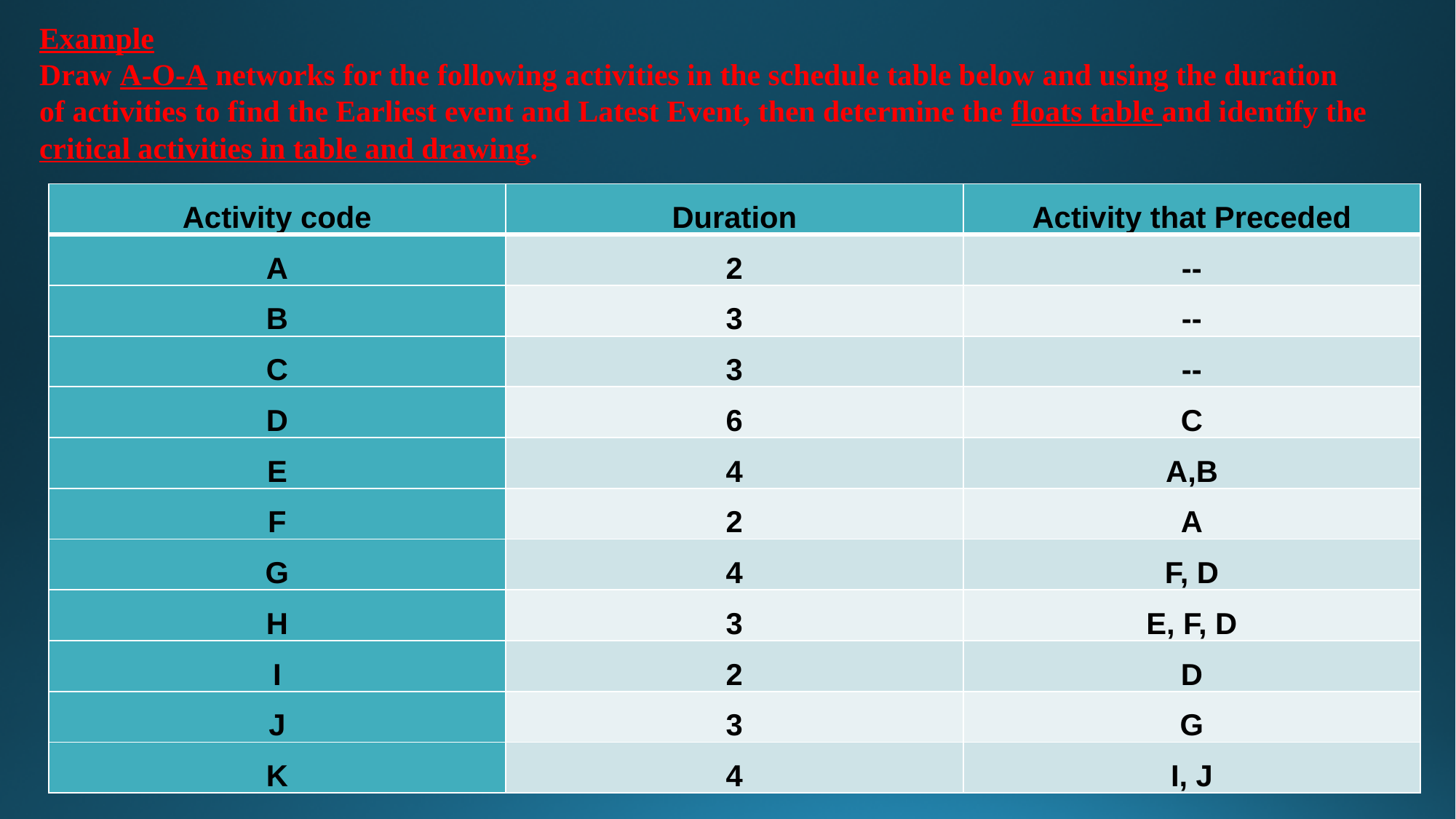

Example
Draw A-O-A networks for the following activities in the schedule table below and using the duration of activities to find the Earliest event and Latest Event, then determine the floats table and identify the critical activities in table and drawing.
| Activity code | Duration | Activity that Preceded |
| --- | --- | --- |
| A | 2 | -- |
| B | 3 | -- |
| C | 3 | -- |
| D | 6 | C |
| E | 4 | A,B |
| F | 2 | A |
| G | 4 | F, D |
| H | 3 | E, F, D |
| I | 2 | D |
| J | 3 | G |
| K | 4 | I, J |